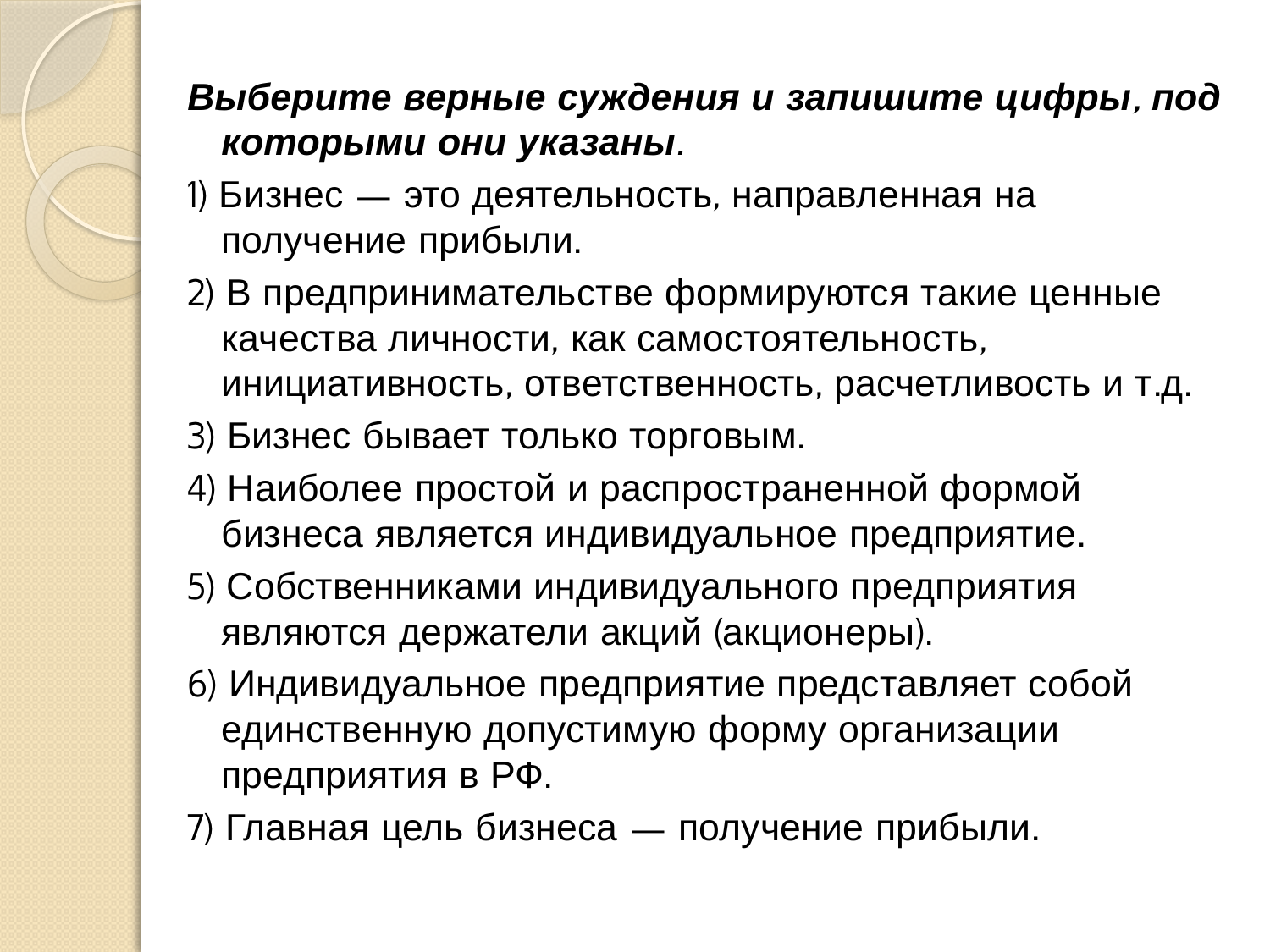

Выберите верные суждения и запишите цифры, под которыми они указаны.
1) Бизнес — это деятельность, направленная на получение прибыли.
2) В предпринимательстве формируются такие ценные качества личности, как самостоятельность, инициативность, ответственность, расчетливость и т.д.
3) Бизнес бывает только торговым.
4) Наиболее простой и распространенной формой бизнеса является индивидуальное предприятие.
5) Собственниками индивидуального предприятия являются держатели акций (акционеры).
6) Индивидуальное предприятие представляет собой единственную допустимую форму организации предприятия в РФ.
7) Главная цель бизнеса — получение прибыли.